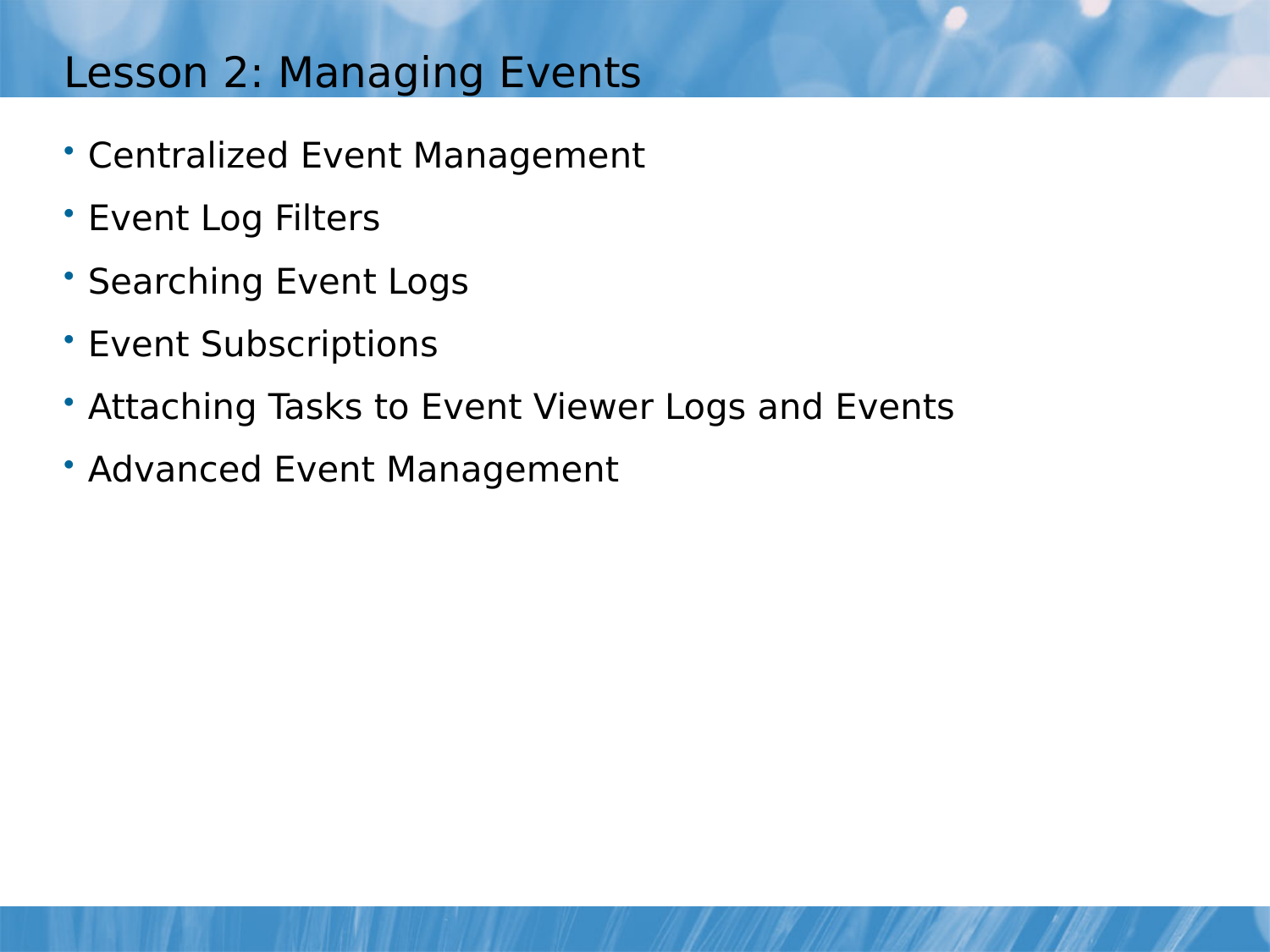

# Lesson 2: Managing Events
Centralized Event Management
Event Log Filters
Searching Event Logs
Event Subscriptions
Attaching Tasks to Event Viewer Logs and Events
Advanced Event Management